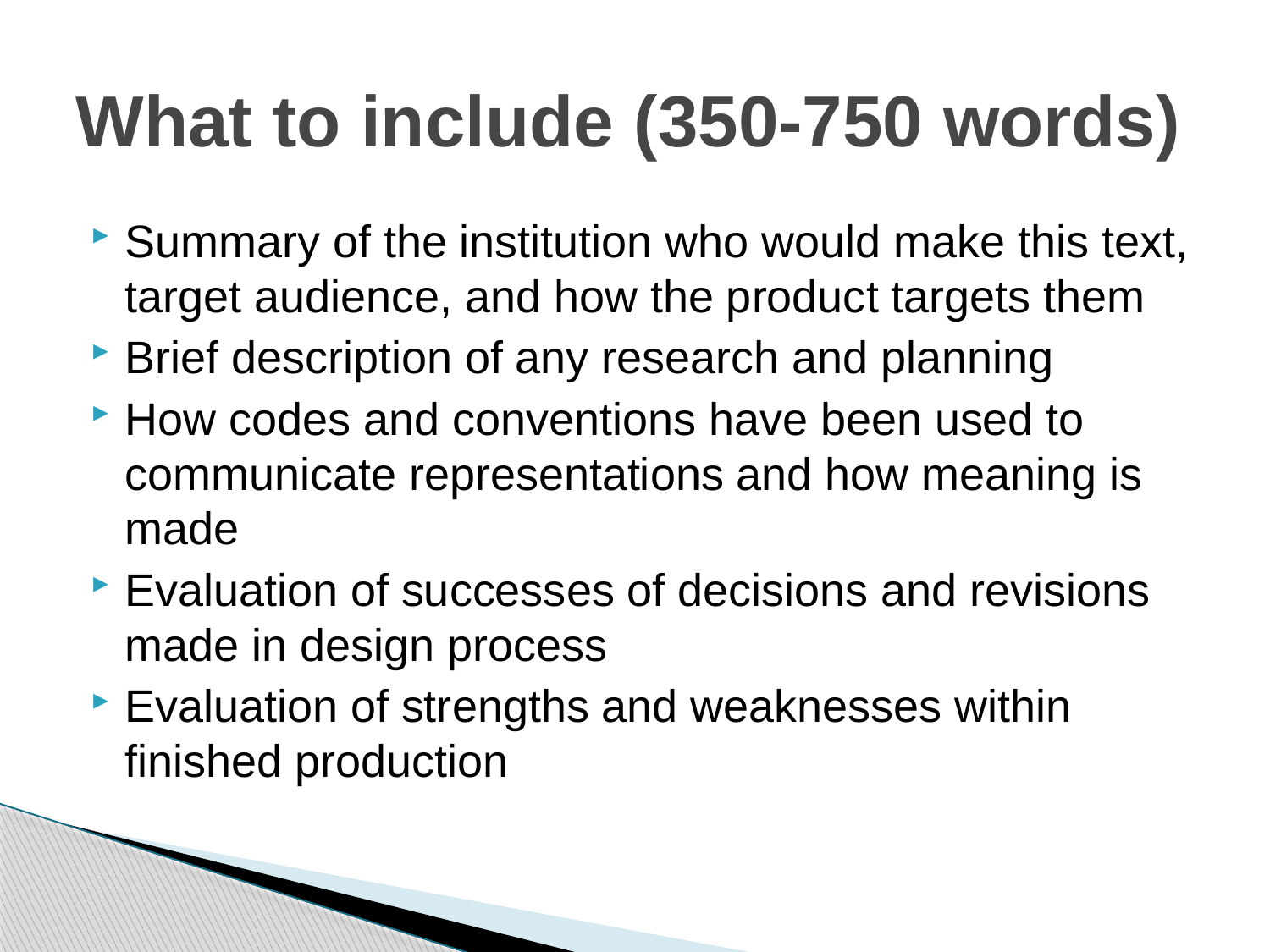

# What to include (350-750 words)
Summary of the institution who would make this text, target audience, and how the product targets them
Brief description of any research and planning
How codes and conventions have been used to communicate representations and how meaning is made
Evaluation of successes of decisions and revisions made in design process
Evaluation of strengths and weaknesses within finished production